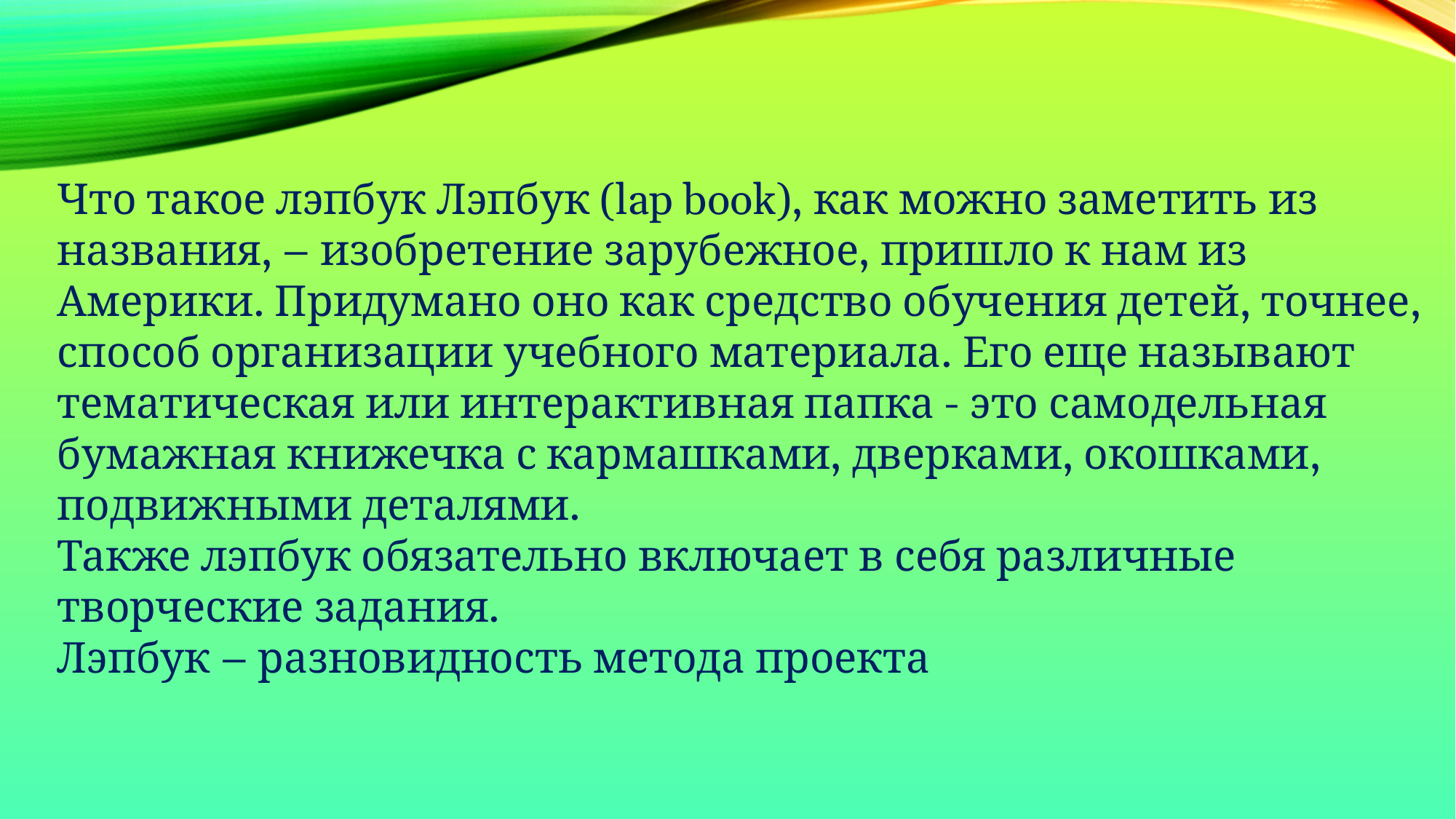

Что такое лэпбук Лэпбук (lap book), как можно заметить из названия, – изобретение зарубежное, пришло к нам из Америки. Придумано оно как средство обучения детей, точнее, способ организации учебного материала. Его еще называют тематическая или интерактивная папка - это самодельная бумажная книжечка с кармашками, дверками, окошками, подвижными деталями.
Также лэпбук обязательно включает в себя различные творческие задания.
Лэпбук – разновидность метода проекта